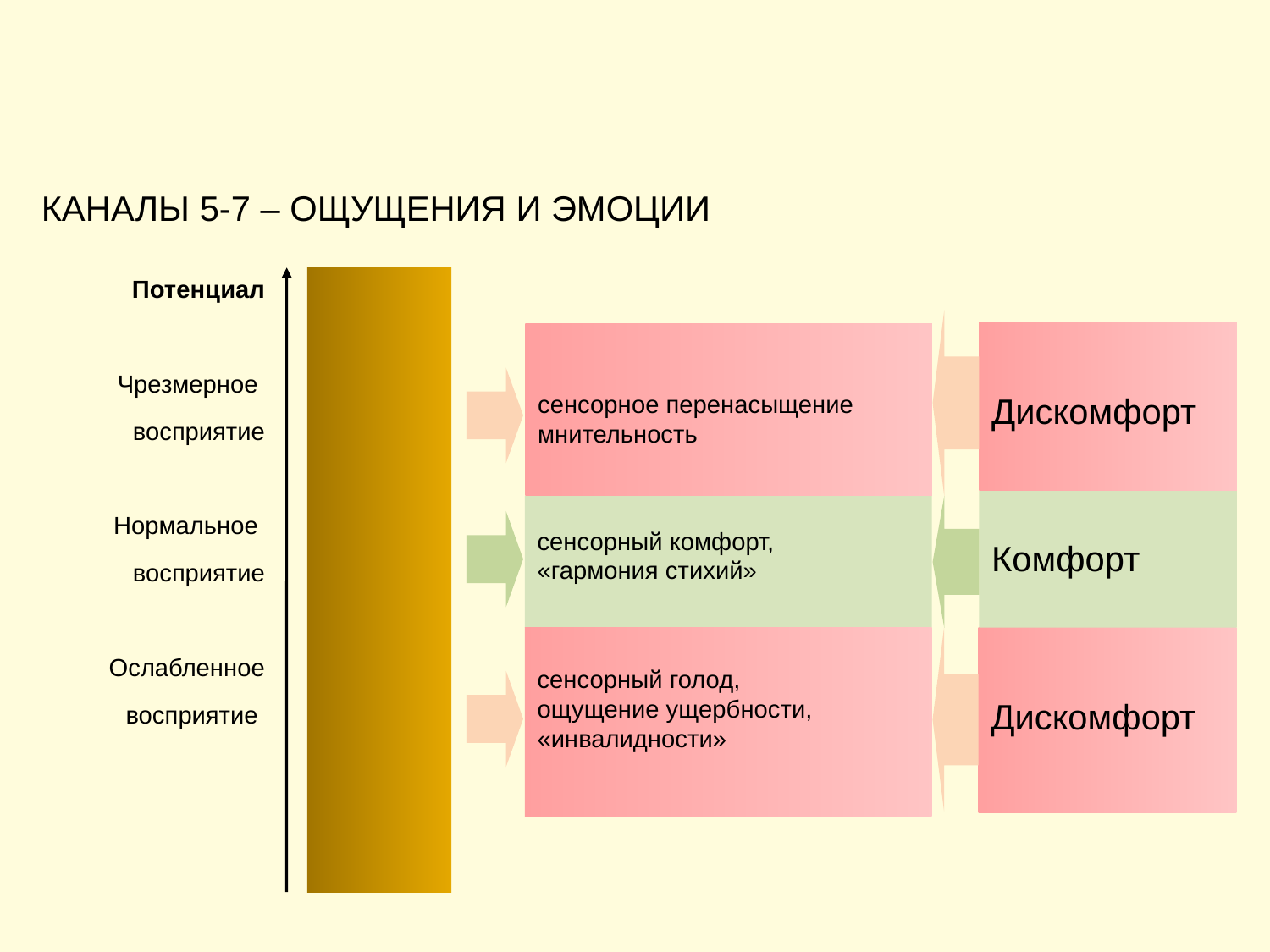

# КАНАЛЫ 5-7 – ОЩУЩЕНИЯ И ЭМОЦИИ

Потенциал

   Чрезмерное
восприятие

Нормальное
восприятие

Ослабленное
 восприятие

Дискомфорт

сенсорное перенасыщение
мнительность

Комфорт

сенсорный комфорт,
«гармония стихий»

сенсорный голод,
ощущение ущербности,
«инвалидности»

Дискомфорт